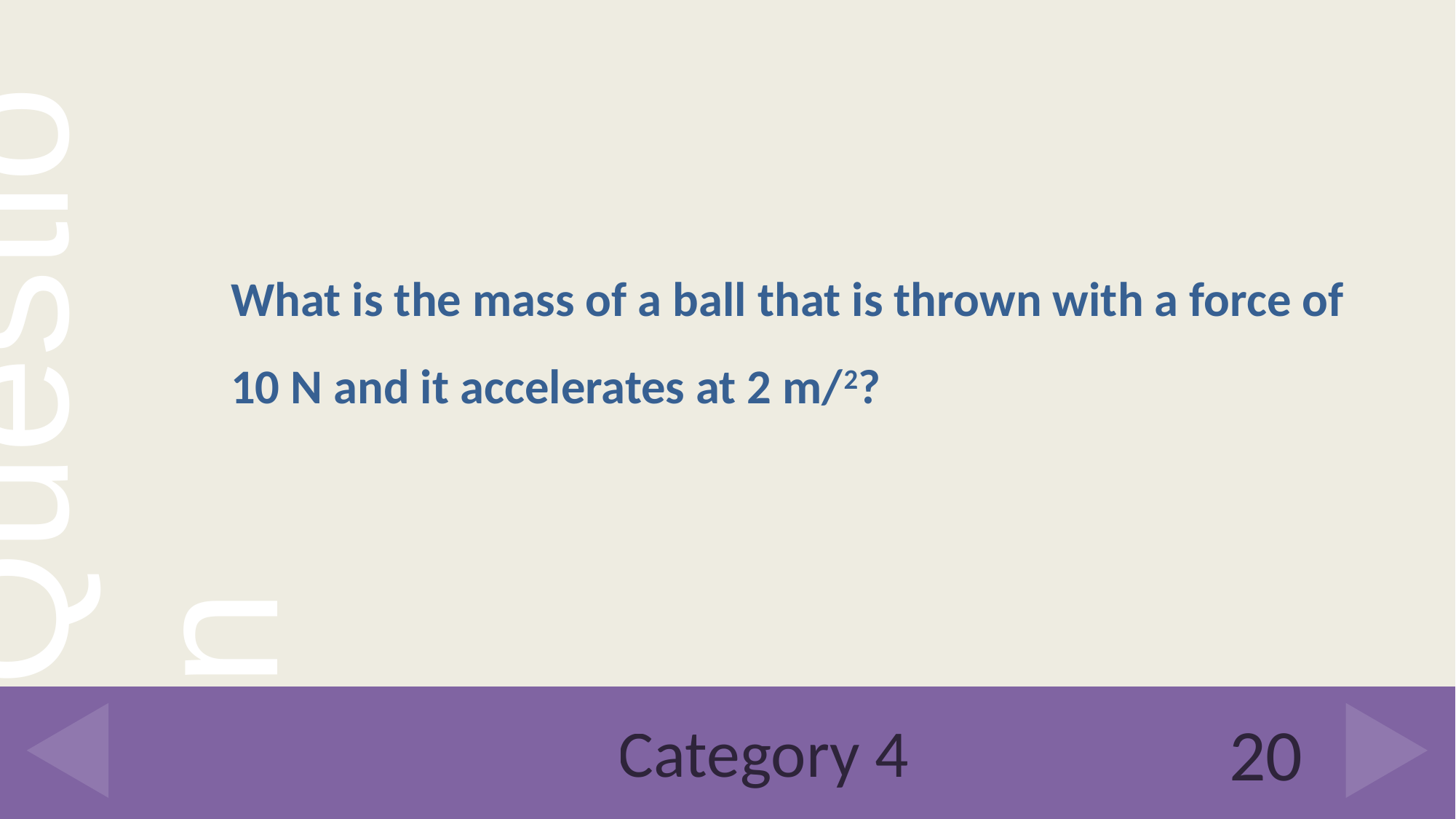

What is the mass of a ball that is thrown with a force of 10 N and it accelerates at 2 m/2?

# Category 4
20